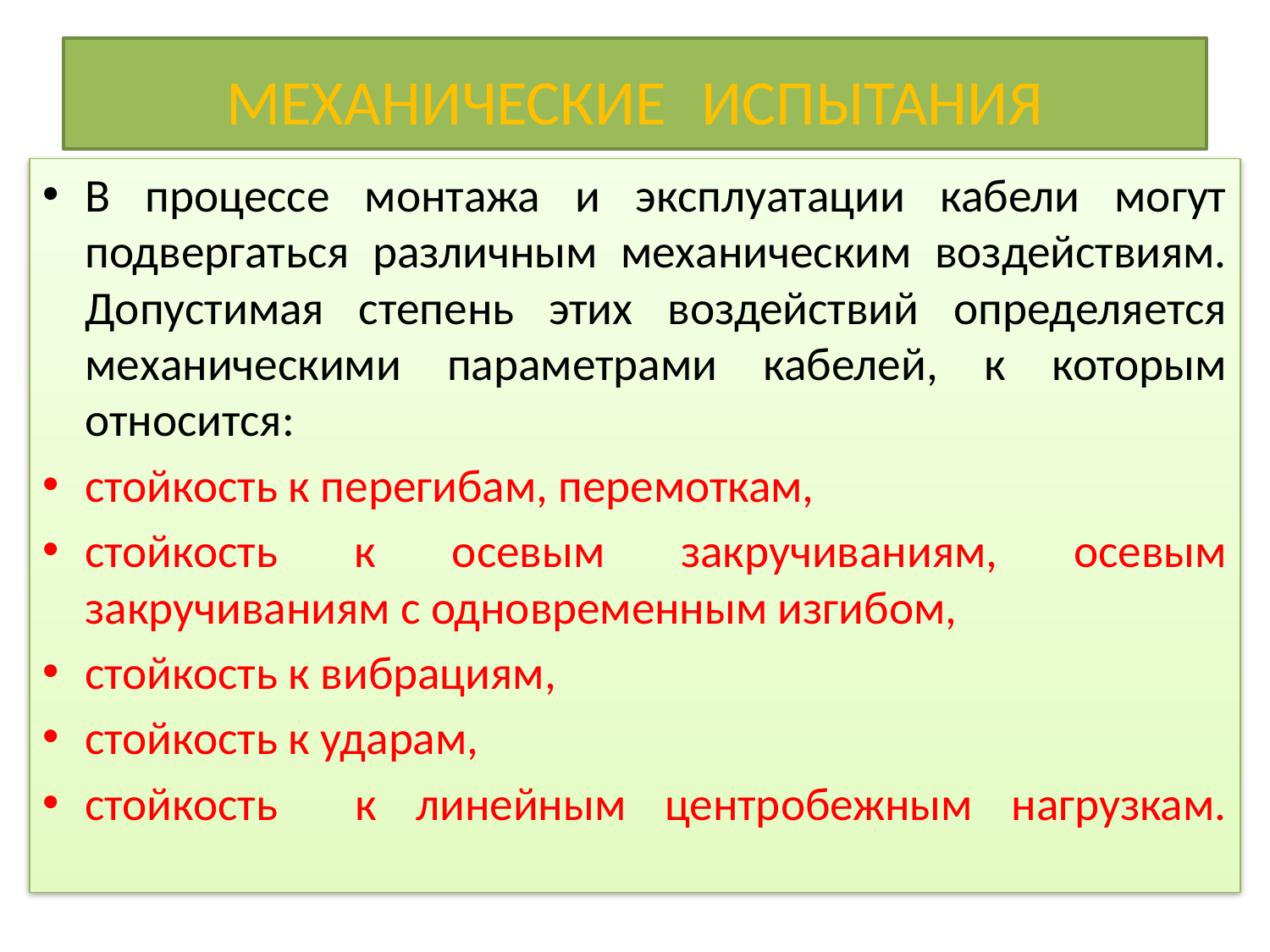

# МЕХАНИЧЕСКИЕ  ИСПЫТАНИЯ
В процессе монтажа и эксплуатации кабели могут подвергаться различным механическим воздействиям. Допустимая степень этих воздействий определяется механическими параметрами кабелей, к которым относится:
стойкость к перегибам, перемоткам,
стойкость к осевым закручиваниям, осевым закручиваниям с одновременным изгибом,
стойкость к вибрациям,
стойкость к ударам,
стойкость  к линейным центробежным нагрузкам.